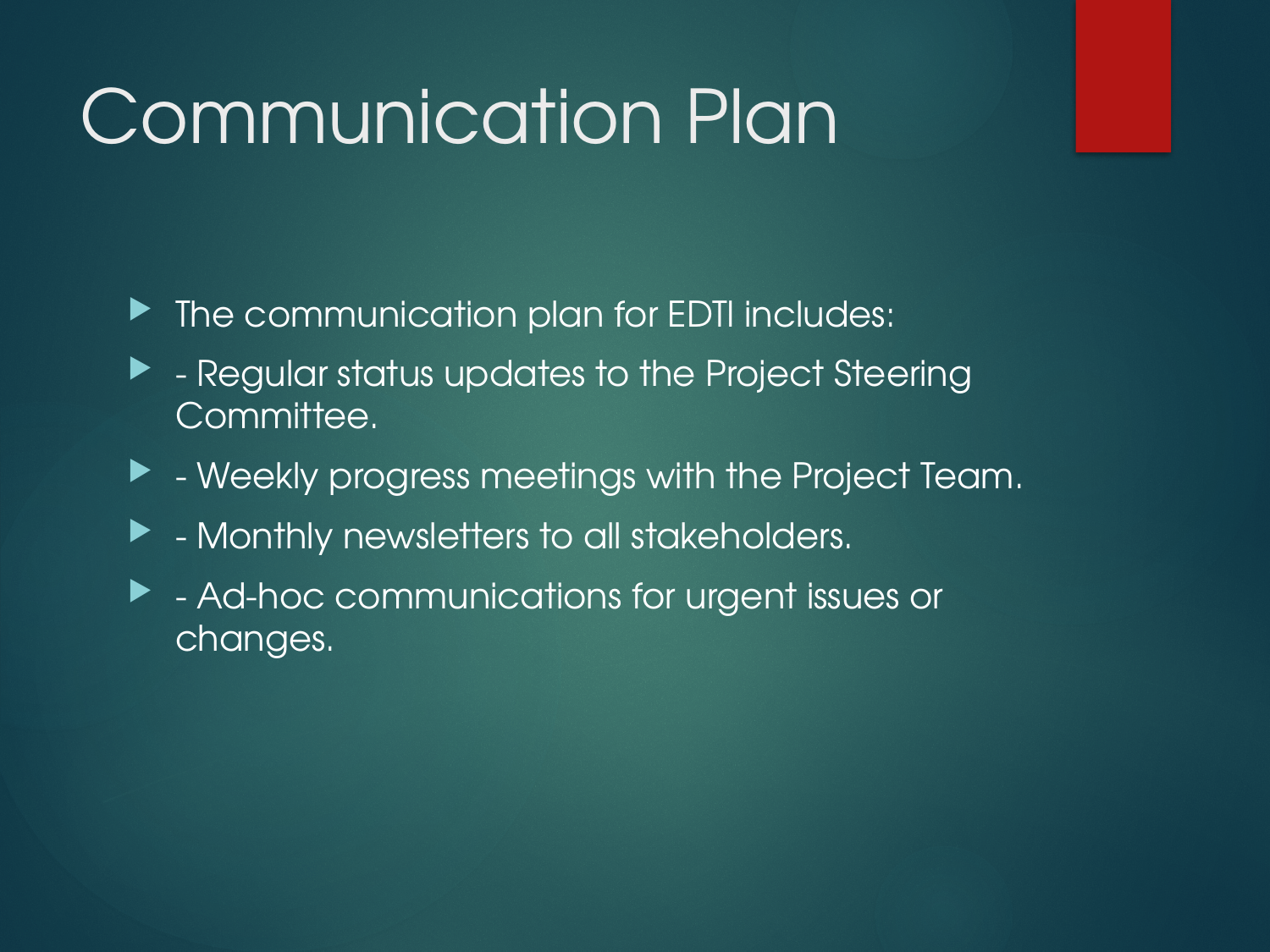

# Communication Plan
The communication plan for EDTI includes:
- Regular status updates to the Project Steering Committee.
- Weekly progress meetings with the Project Team.
- Monthly newsletters to all stakeholders.
- Ad-hoc communications for urgent issues or changes.